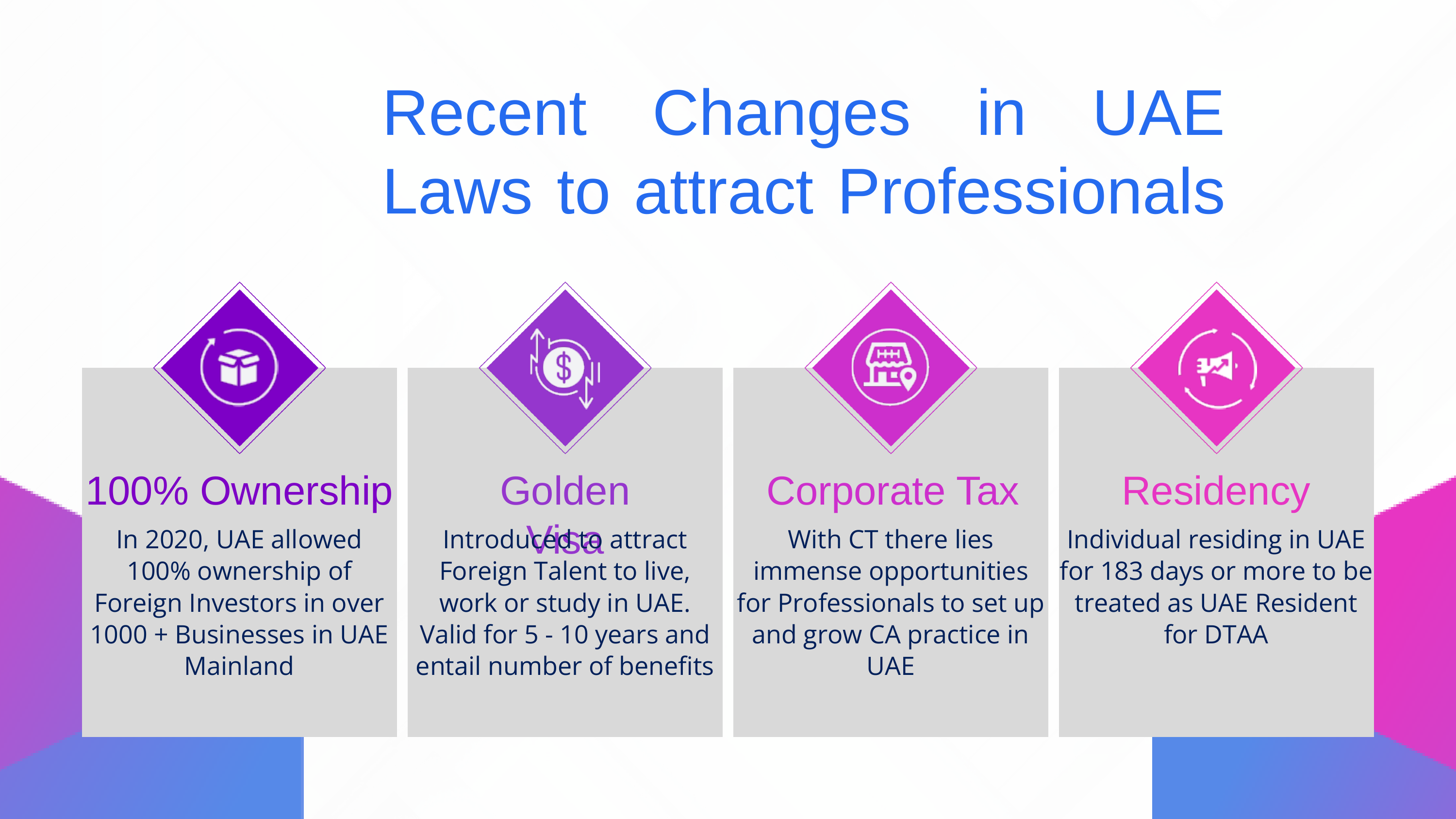

Recent Changes in UAE Laws to attract Professionals

100% Ownership
Golden Visa
Corporate Tax
Residency
In 2020, UAE allowed 100% ownership of Foreign Investors in over 1000 + Businesses in UAE Mainland
Introduced to attract Foreign Talent to live, work or study in UAE. Valid for 5 - 10 years and entail number of benefits
With CT there lies immense opportunities for Professionals to set up and grow CA practice in UAE
Individual residing in UAE for 183 days or more to be treated as UAE Resident for DTAA